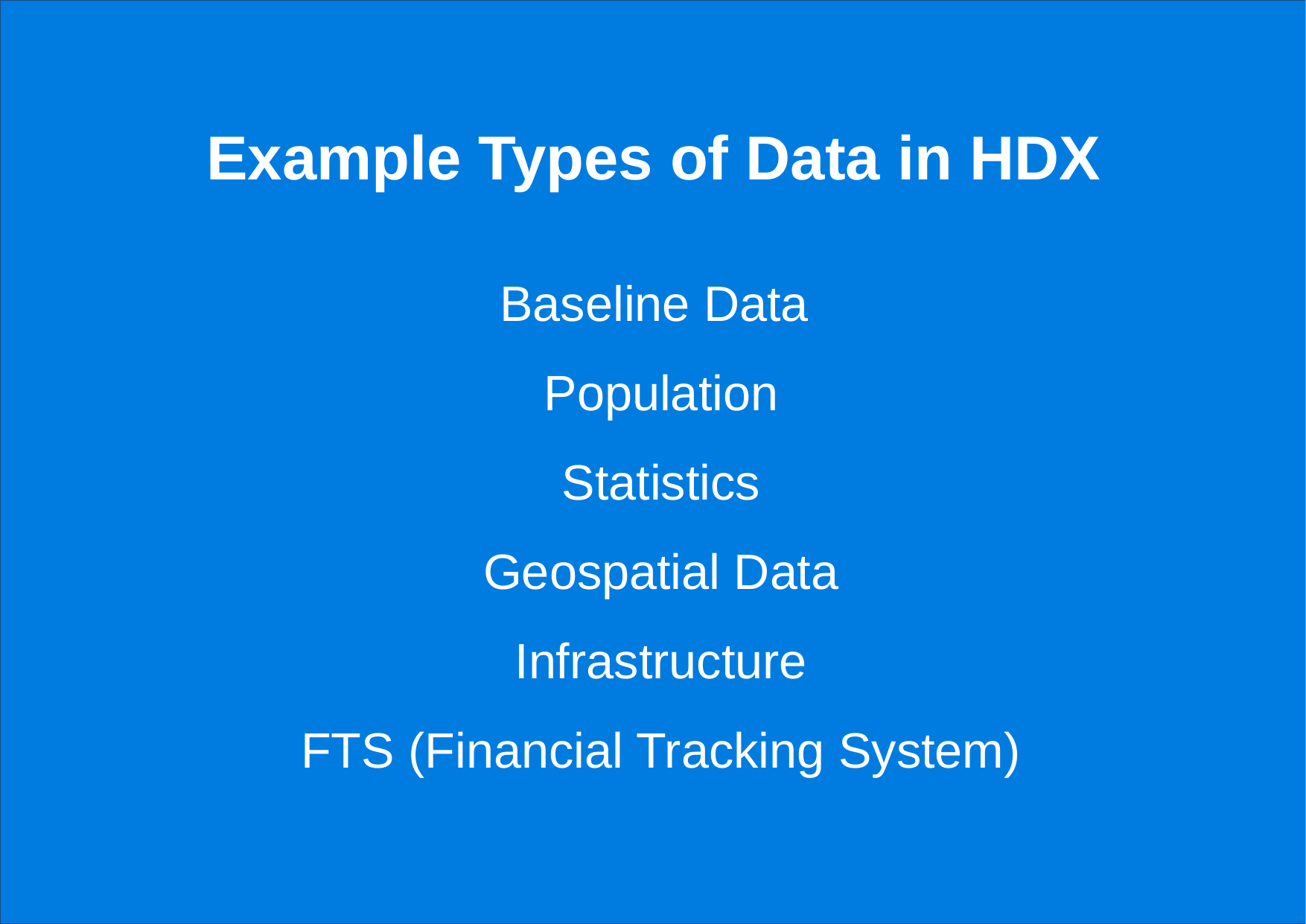

Example Types of Data in HDX

Baseline Data
Population
Statistics
Geospatial Data
Infrastructure
FTS (Financial Tracking System)